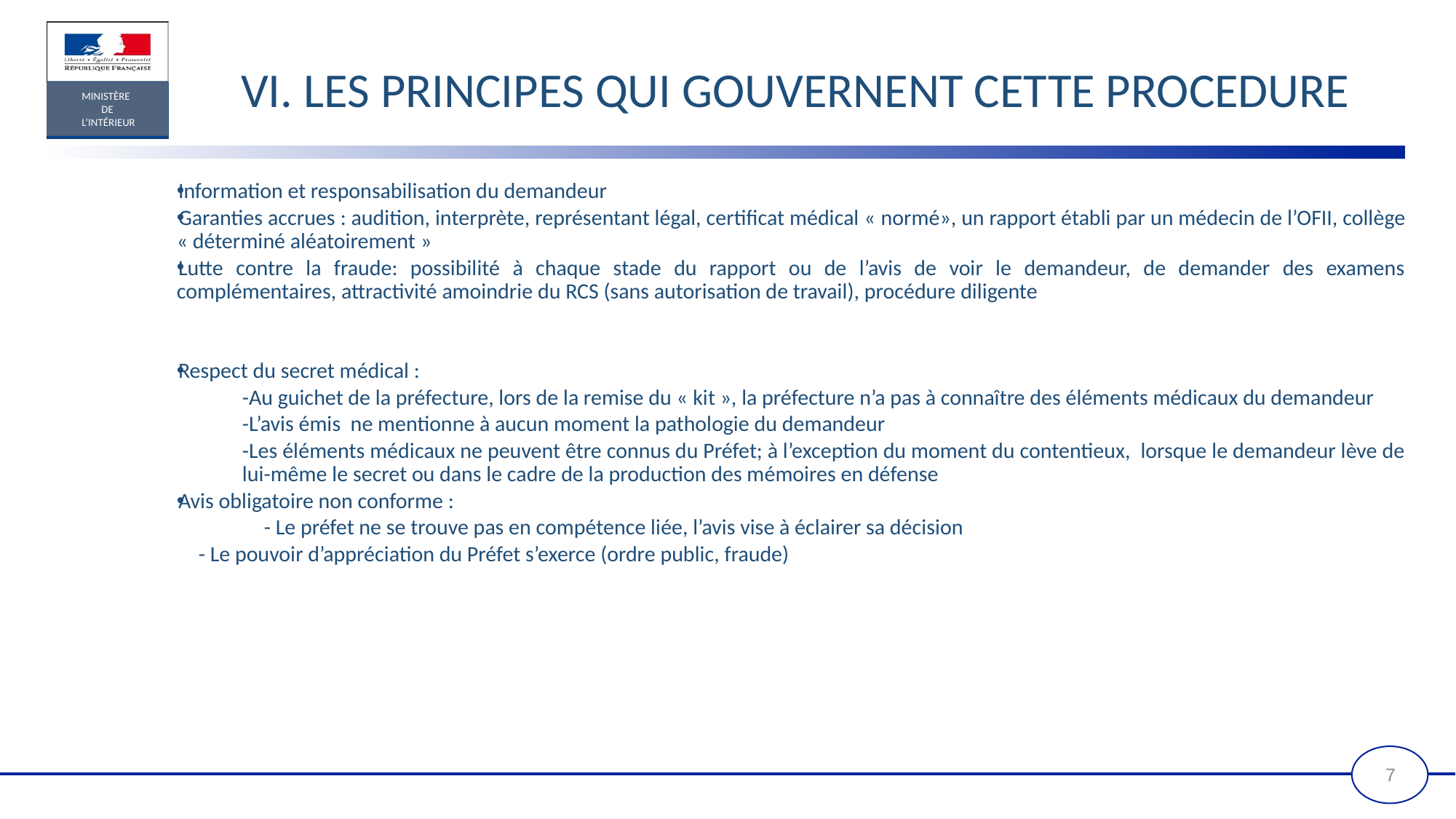

# VI. LES PRINCIPES QUI GOUVERNENT CETTE PROCEDURE
Information et responsabilisation du demandeur
Garanties accrues : audition, interprète, représentant légal, certificat médical « normé», un rapport établi par un médecin de l’OFII, collège « déterminé aléatoirement »
Lutte contre la fraude: possibilité à chaque stade du rapport ou de l’avis de voir le demandeur, de demander des examens complémentaires, attractivité amoindrie du RCS (sans autorisation de travail), procédure diligente

Respect du secret médical :
-Au guichet de la préfecture, lors de la remise du « kit », la préfecture n’a pas à connaître des éléments médicaux du demandeur
-L’avis émis  ne mentionne à aucun moment la pathologie du demandeur
-Les éléments médicaux ne peuvent être connus du Préfet; à l’exception du moment du contentieux,  lorsque le demandeur lève de lui-même le secret ou dans le cadre de la production des mémoires en défense
Avis obligatoire non conforme :
	- Le préfet ne se trouve pas en compétence liée, l’avis vise à éclairer sa décision
	- Le pouvoir d’appréciation du Préfet s’exerce (ordre public, fraude)

7